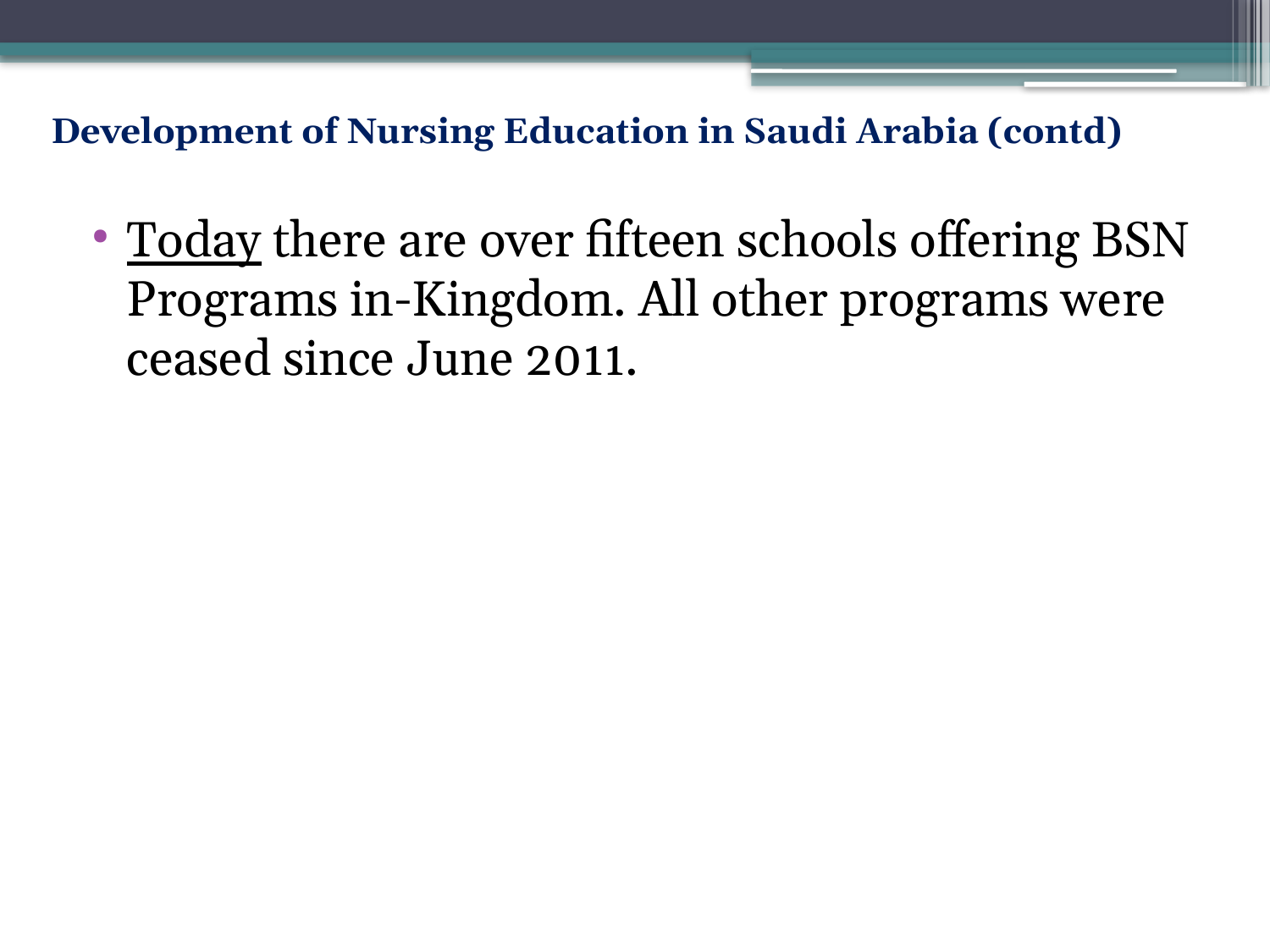

Development of Nursing Education in Saudi Arabia (contd)
Today there are over fifteen schools offering BSN Programs in-Kingdom. All other programs were ceased since June 2011.